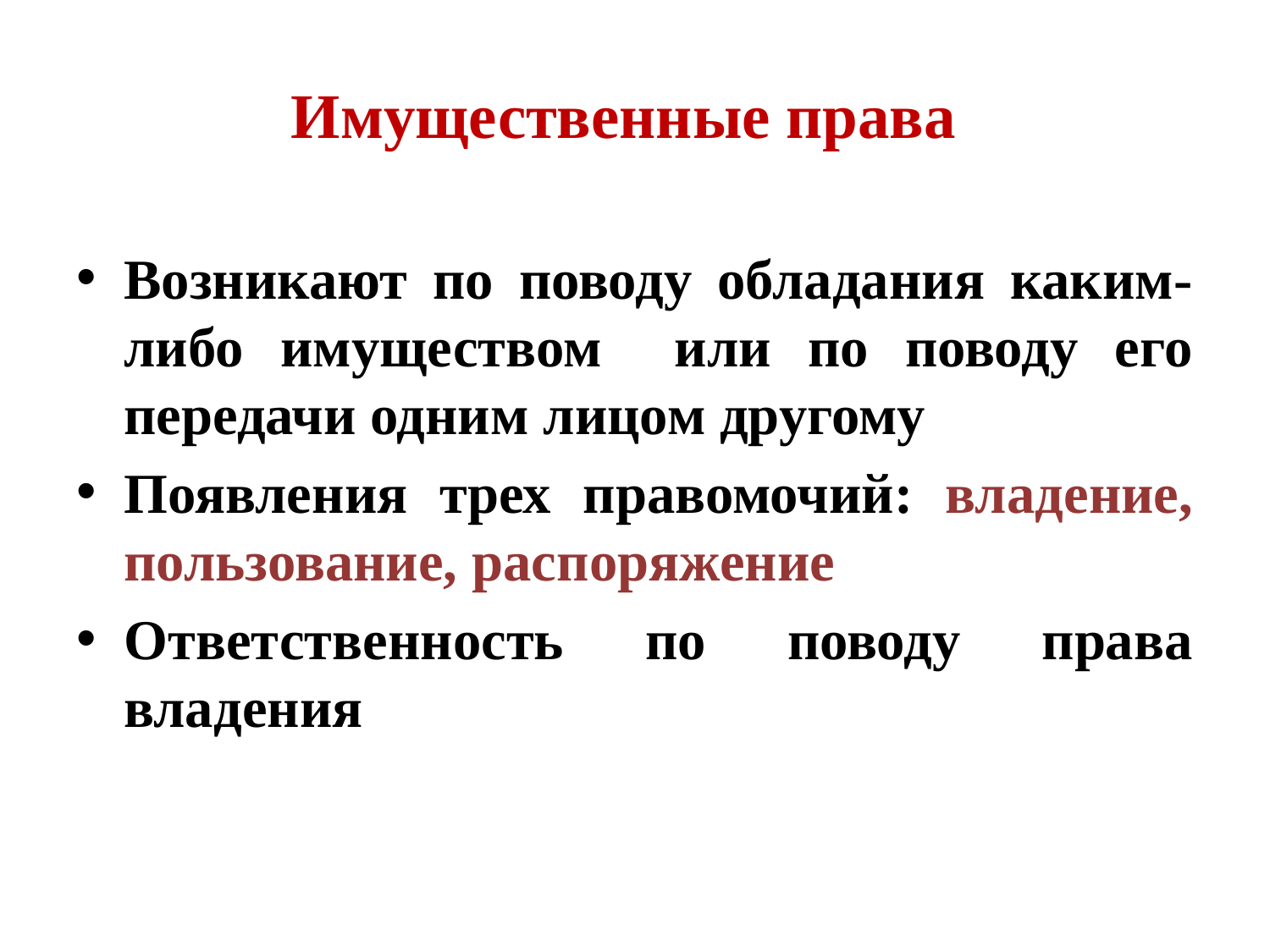

# Имущественные права
Имущественные права
Возникают по поводу обладания каким-либо имуществом  или по поводу его передачи одним лицом другому
Появления трех правомочий: владение, пользование, распоряжение
Ответственность по поводу права владения